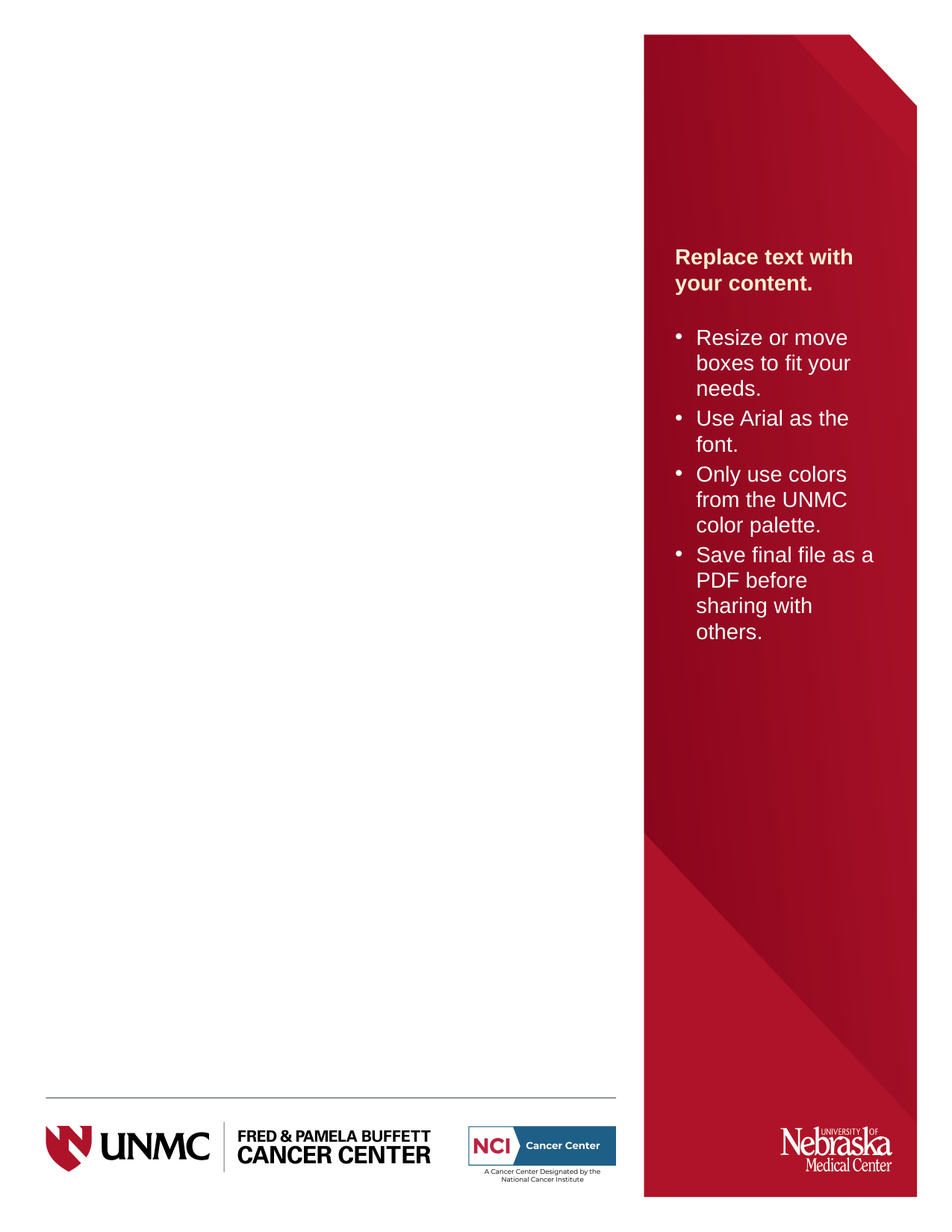

Replace text with your content.
Resize or move boxes to fit your needs.
Use Arial as the font.
Only use colors from the UNMC color palette.
Save final file as a PDF before sharing with others.

#